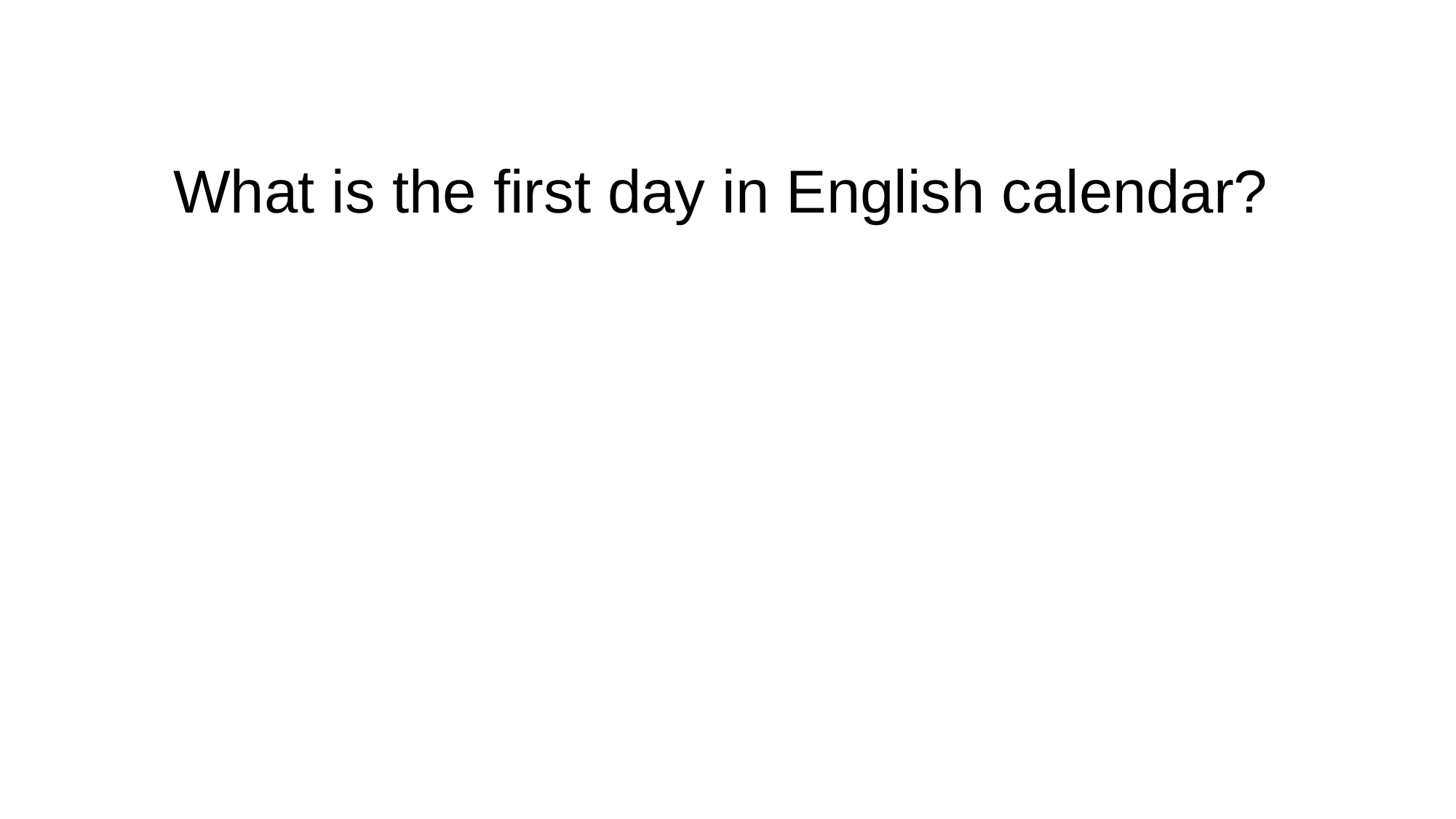

What is the first day in English calendar?